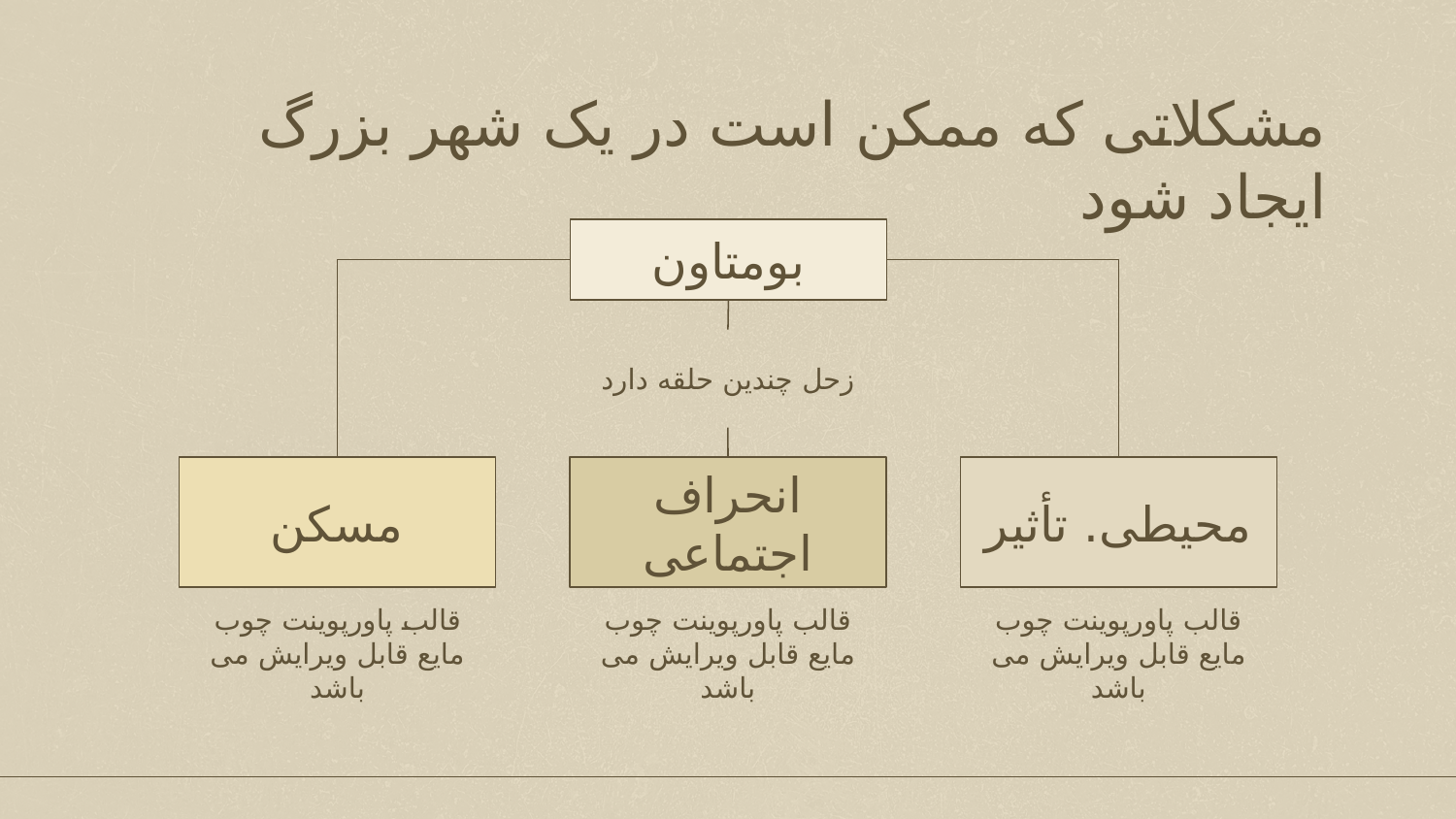

# مشکلاتی که ممکن است در یک شهر بزرگ ایجاد شود
بومتاون
زحل چندین حلقه دارد
مسکن
انحراف اجتماعی
محیطی. تأثیر
قالب پاورپوینت چوب مایع قابل ویرایش می باشد
قالب پاورپوینت چوب مایع قابل ویرایش می باشد
قالب پاورپوینت چوب مایع قابل ویرایش می باشد